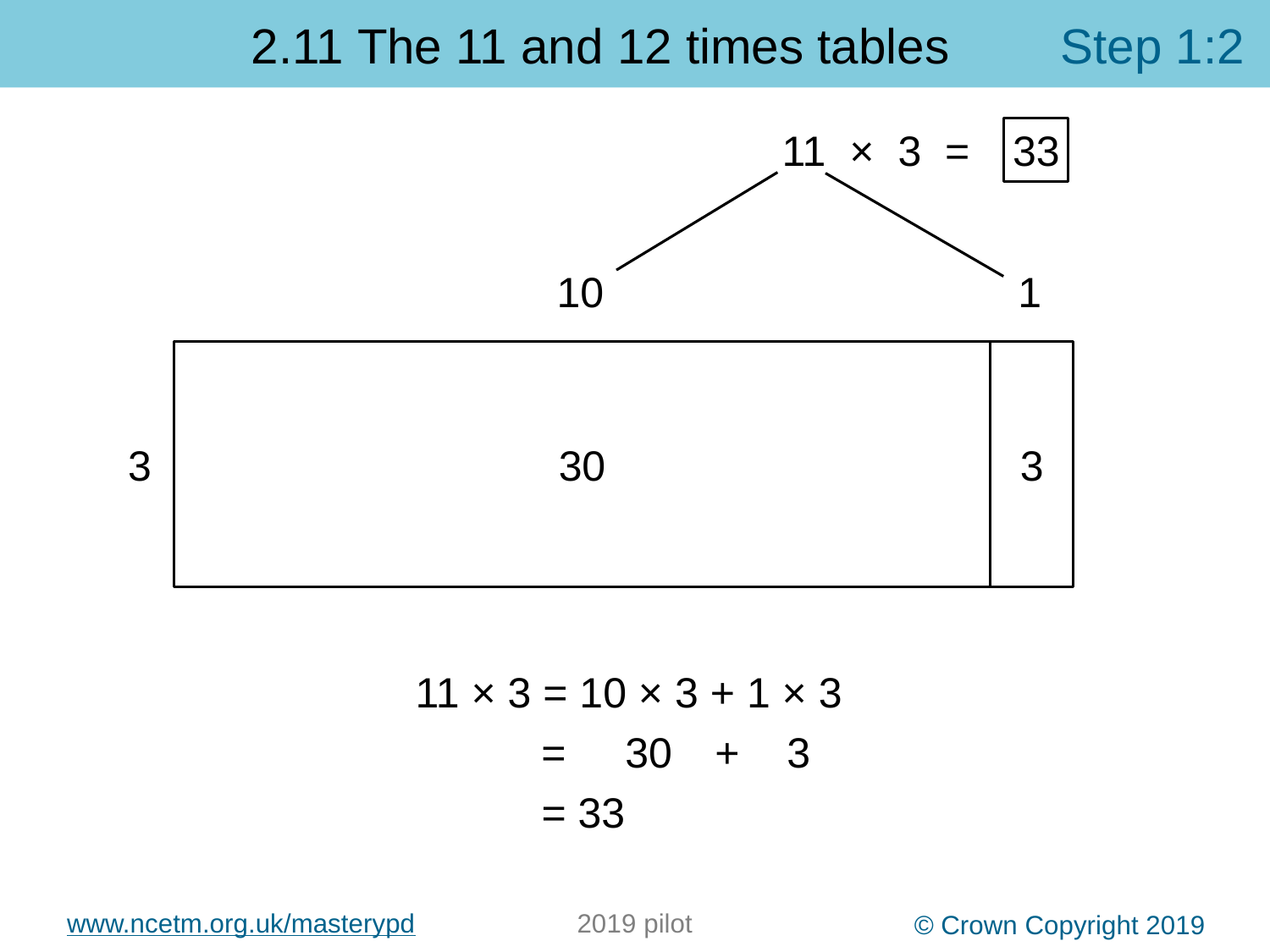

2.11 The 11 and 12 times tables	Step 1:2
11  ×  3  =
33

10
1

3
30
3
11 × 3 = 10 × 3 + 1 × 3
=     30
+    3
= 33